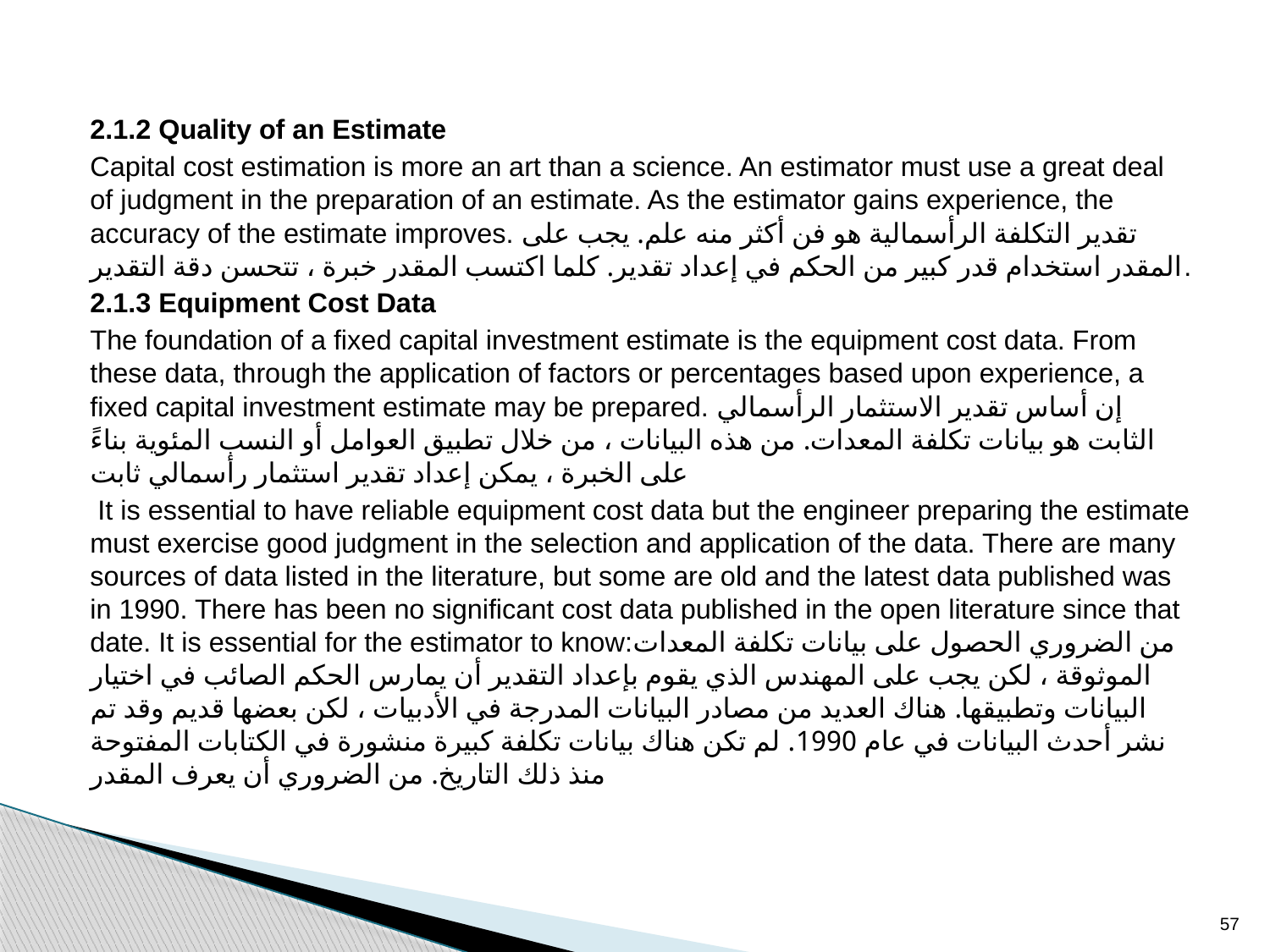

2.1.2 Quality of an Estimate
Capital cost estimation is more an art than a science. An estimator must use a great deal of judgment in the preparation of an estimate. As the estimator gains experience, the accuracy of the estimate improves. تقدير التكلفة الرأسمالية هو فن أكثر منه علم. يجب على المقدر استخدام قدر كبير من الحكم في إعداد تقدير. كلما اكتسب المقدر خبرة ، تتحسن دقة التقدير.
2.1.3 Equipment Cost Data
The foundation of a fixed capital investment estimate is the equipment cost data. From these data, through the application of factors or percentages based upon experience, a fixed capital investment estimate may be prepared. إن أساس تقدير الاستثمار الرأسمالي الثابت هو بيانات تكلفة المعدات. من هذه البيانات ، من خلال تطبيق العوامل أو النسب المئوية بناءً على الخبرة ، يمكن إعداد تقدير استثمار رأسمالي ثابت
 It is essential to have reliable equipment cost data but the engineer preparing the estimate must exercise good judgment in the selection and application of the data. There are many sources of data listed in the literature, but some are old and the latest data published was in 1990. There has been no significant cost data published in the open literature since that date. It is essential for the estimator to know:من الضروري الحصول على بيانات تكلفة المعدات الموثوقة ، لكن يجب على المهندس الذي يقوم بإعداد التقدير أن يمارس الحكم الصائب في اختيار البيانات وتطبيقها. هناك العديد من مصادر البيانات المدرجة في الأدبيات ، لكن بعضها قديم وقد تم نشر أحدث البيانات في عام 1990. لم تكن هناك بيانات تكلفة كبيرة منشورة في الكتابات المفتوحة منذ ذلك التاريخ. من الضروري أن يعرف المقدر
57